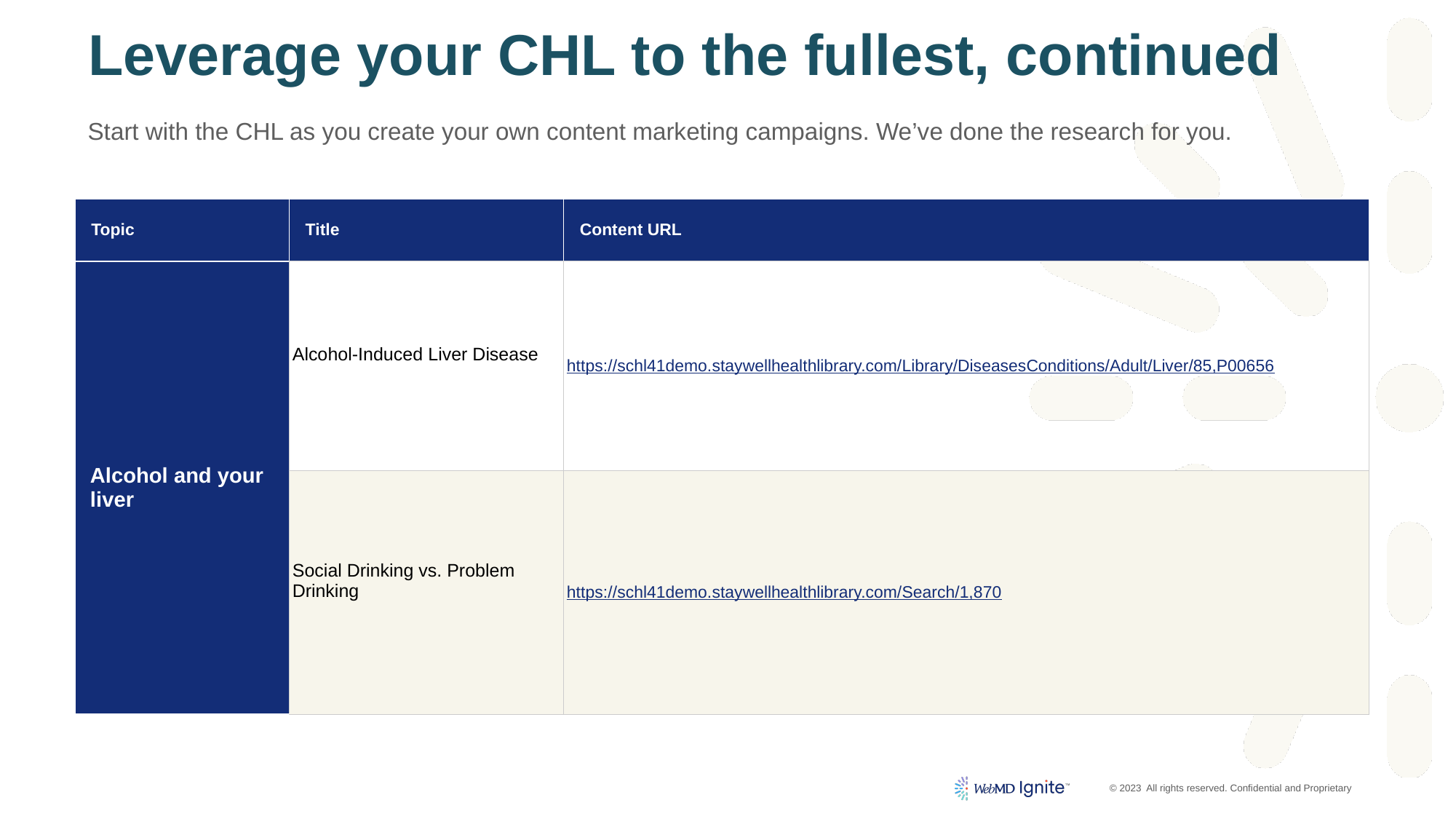

# Leverage your CHL to the fullest, continued
Start with the CHL as you create your own content marketing campaigns. We’ve done the research for you.
| Topic | Title | Content URL |
| --- | --- | --- |
| Alcohol and your liver | Alcohol-Induced Liver Disease | https://schl41demo.staywellhealthlibrary.com/Library/DiseasesConditions/Adult/Liver/85,P00656 |
|  | Social Drinking vs. Problem Drinking | https://schl41demo.staywellhealthlibrary.com/Search/1,870 |